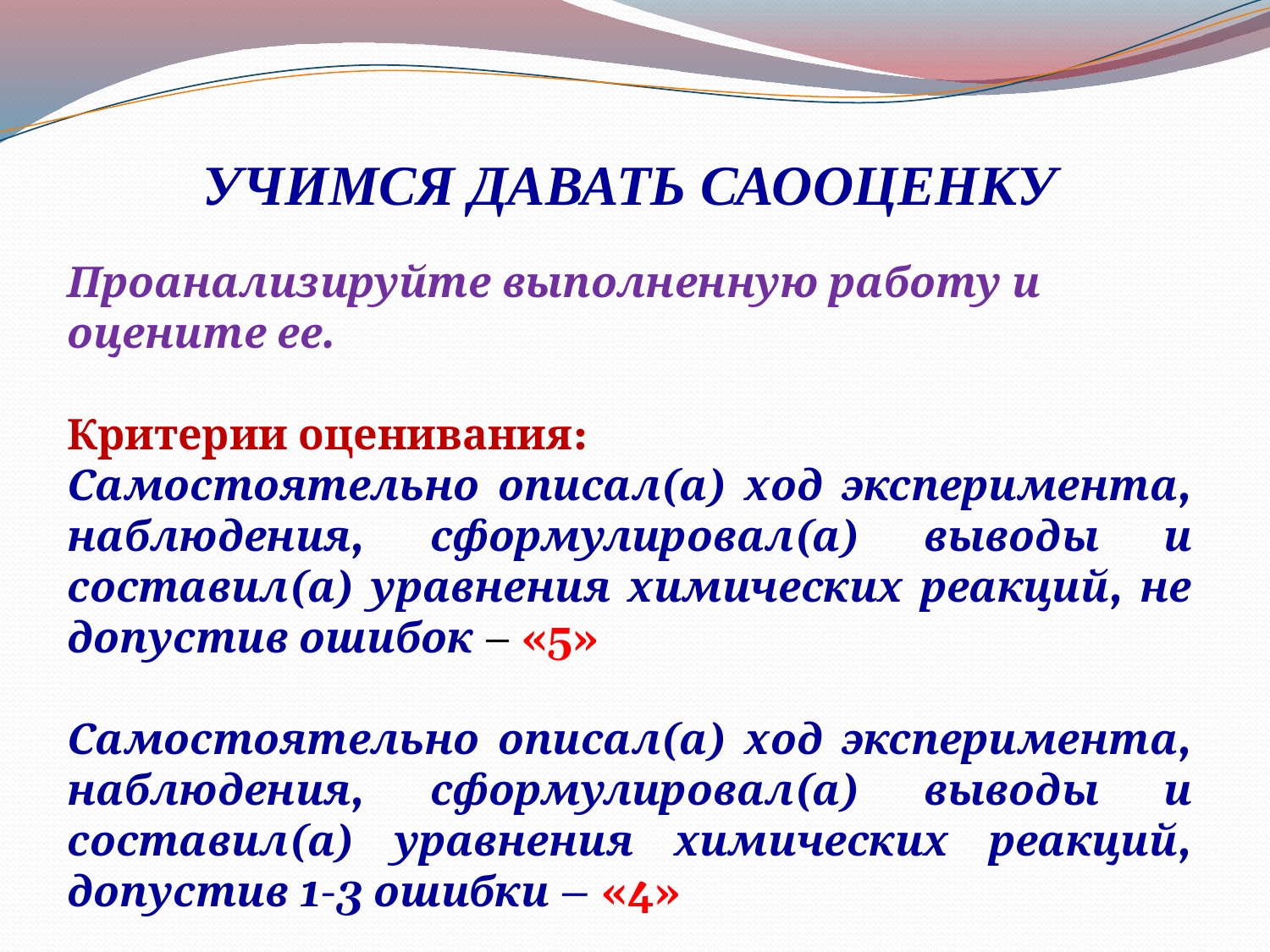

УЧИМСЯ ДАВАТЬ САООЦЕНКУ

Проанализируйте выполненную работу и оцените ее.

Критерии оценивания:
Самостоятельно описал(а) ход эксперимента, наблюдения, сформулировал(а) выводы и составил(а) уравнения химических реакций, не допустив ошибок – «5»

Самостоятельно описал(а) ход эксперимента, наблюдения, сформулировал(а) выводы и составил(а) уравнения химических реакций, допустив 1-3 ошибки – «4»